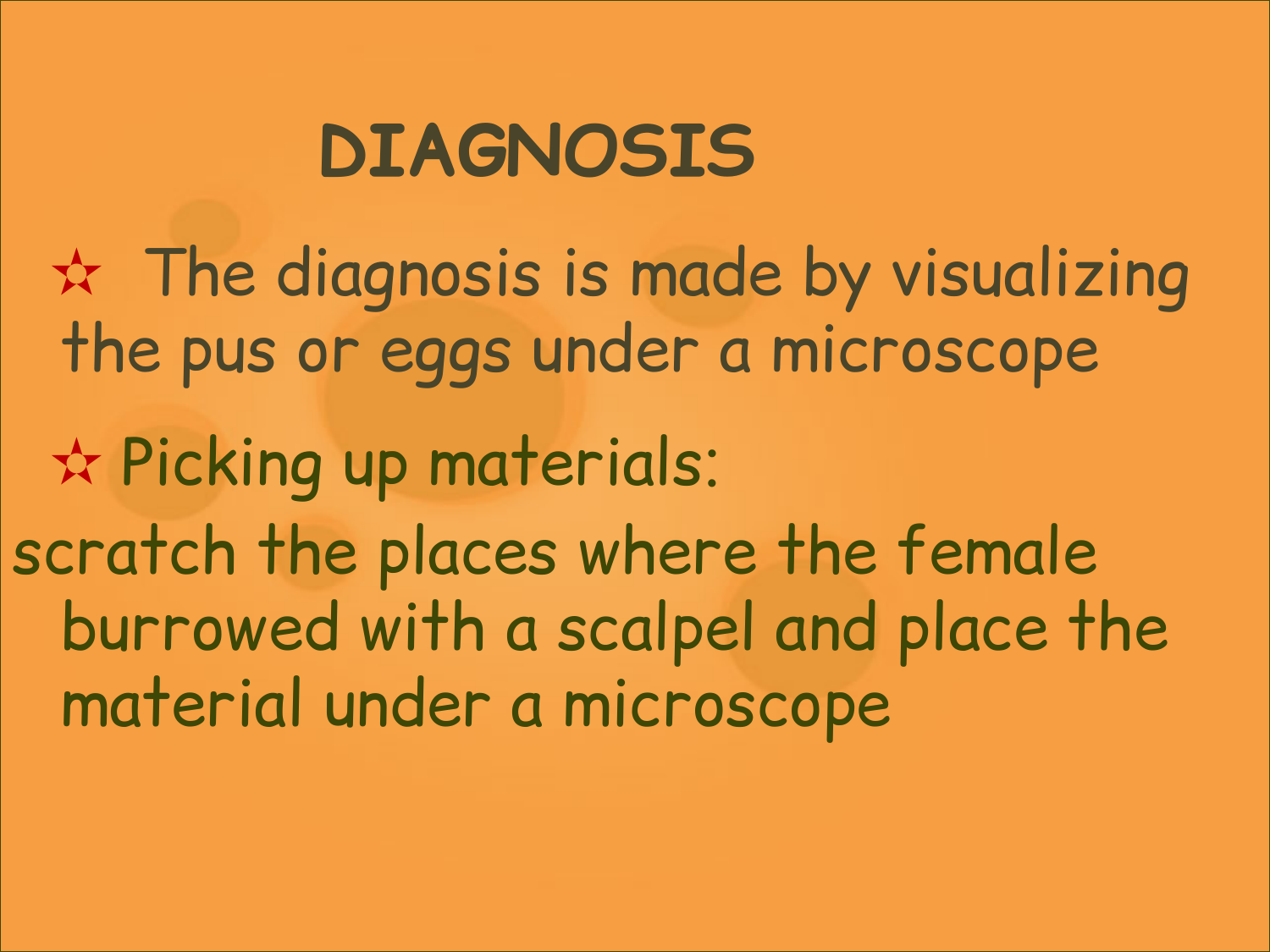

DIAGNOSIS

  ✫  The diagnosis is made by visualizing the pus or eggs under a microscope

  ✫ Picking up materials:
scratch the places where the female burrowed with a scalpel and place the material under a microscope

#